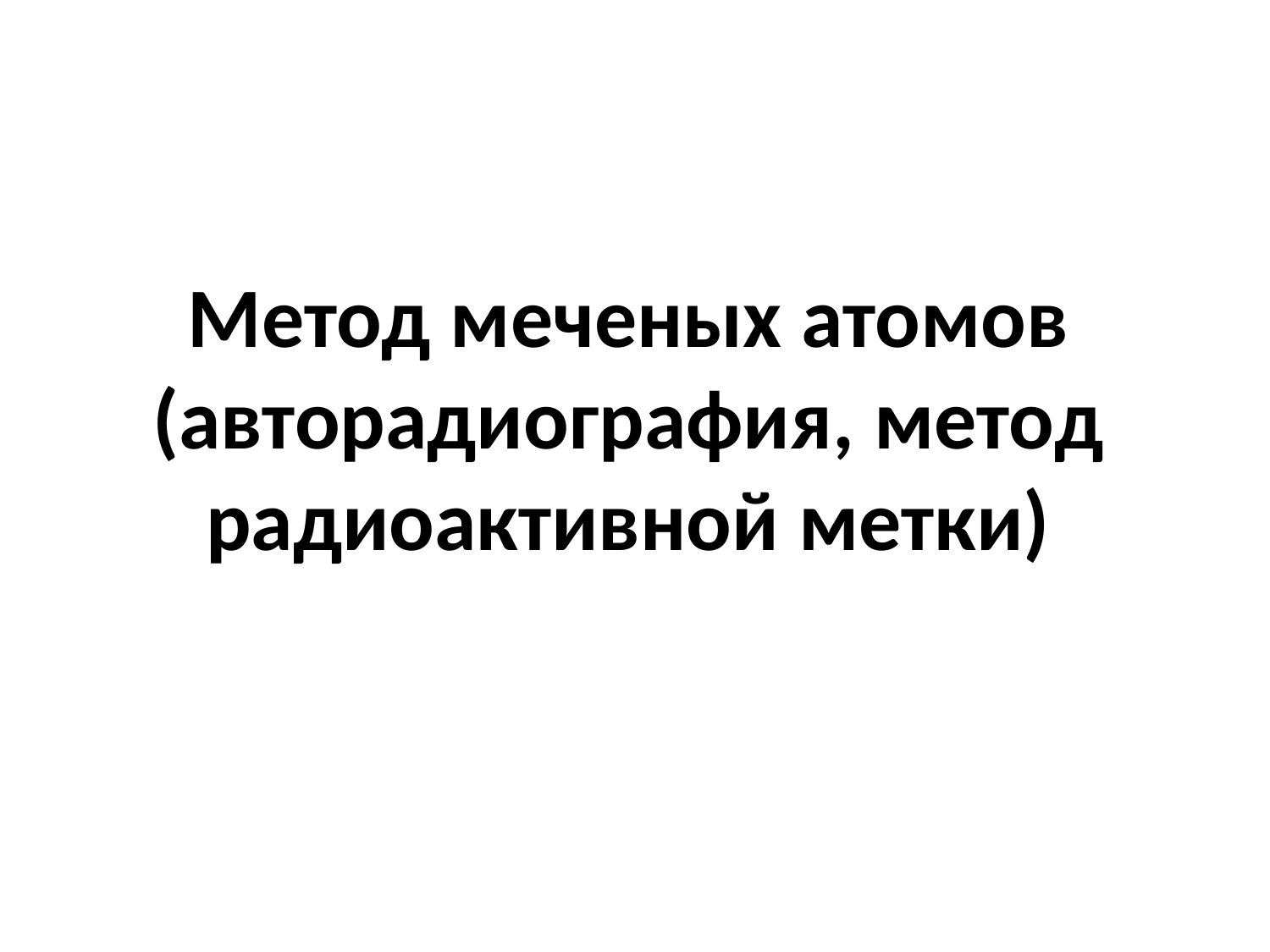

# Метод меченых атомов (авторадиография, метод радиоактивной метки)